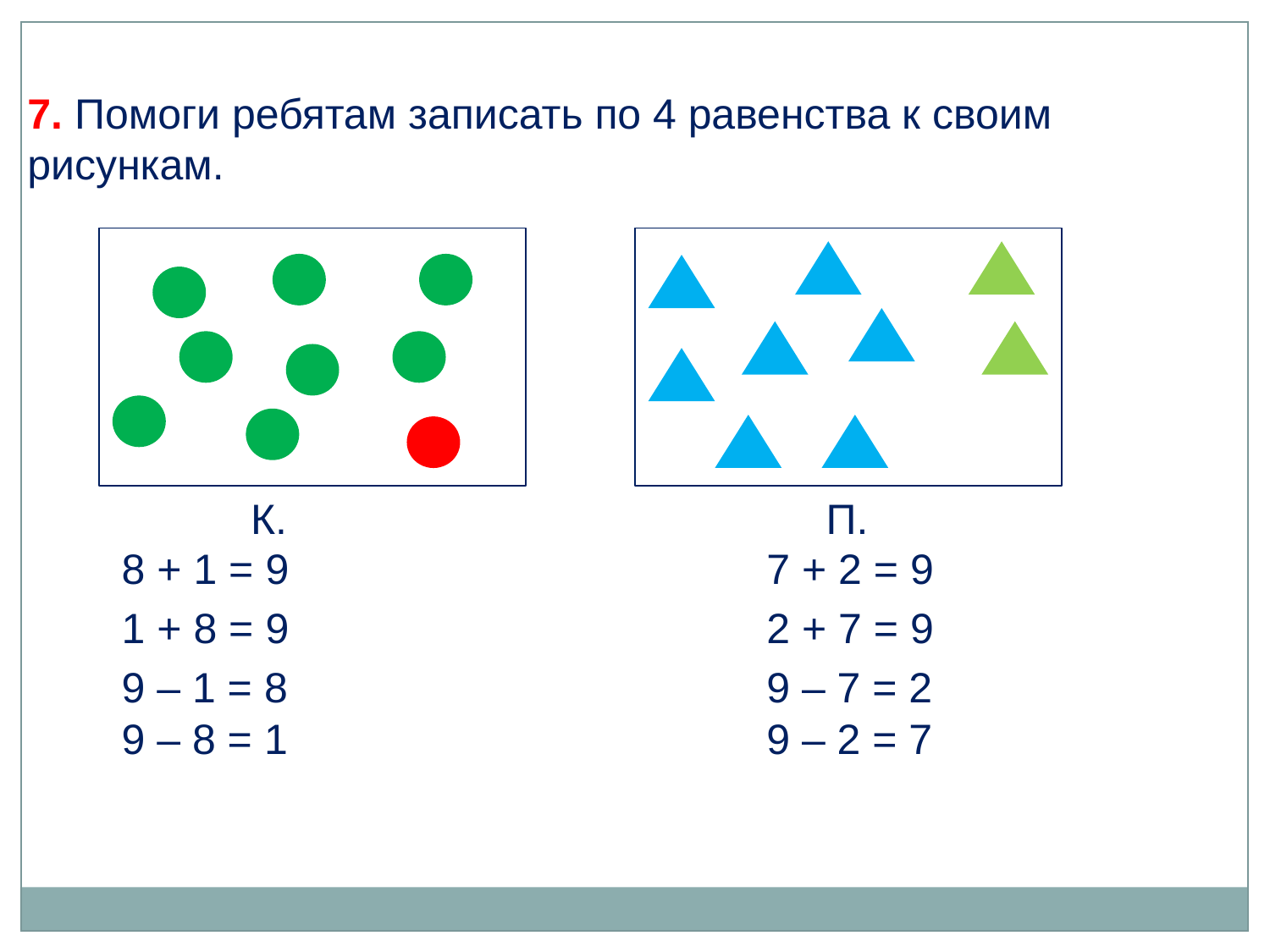

7. Помоги ребятам записать по 4 равенства к своим рисункам.

К.
П.
8 + 1 = 9
7 + 2 = 9
1 + 8 = 9
2 + 7 = 9
9 – 1 = 8
9 – 7 = 2
9 – 8 = 1
9 – 2 = 7